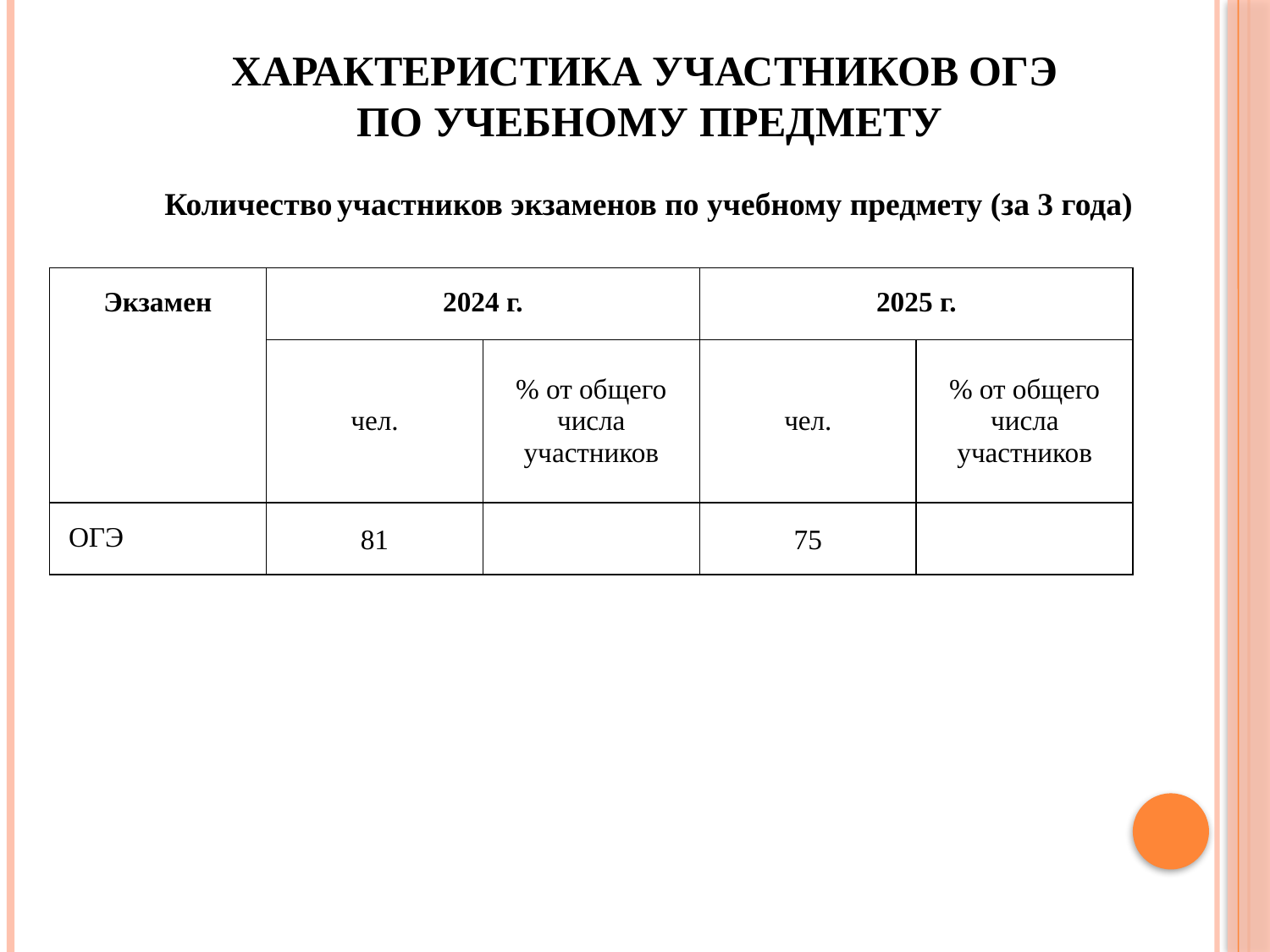

ХАРАКТЕРИСТИКА УЧАСТНИКОВ ОГЭ
 ПО УЧЕБНОМУ ПРЕДМЕТУ

Количество участников экзаменов по учебному предмету (за 3 года)

| Экзамен | 2024 г. |  | 2025 г. |  |
| --- | --- | --- | --- | --- |
|  | чел. | % от общего числа участников | чел. | % от общего числа участников |
| ОГЭ | 81 |  | 75 |  |